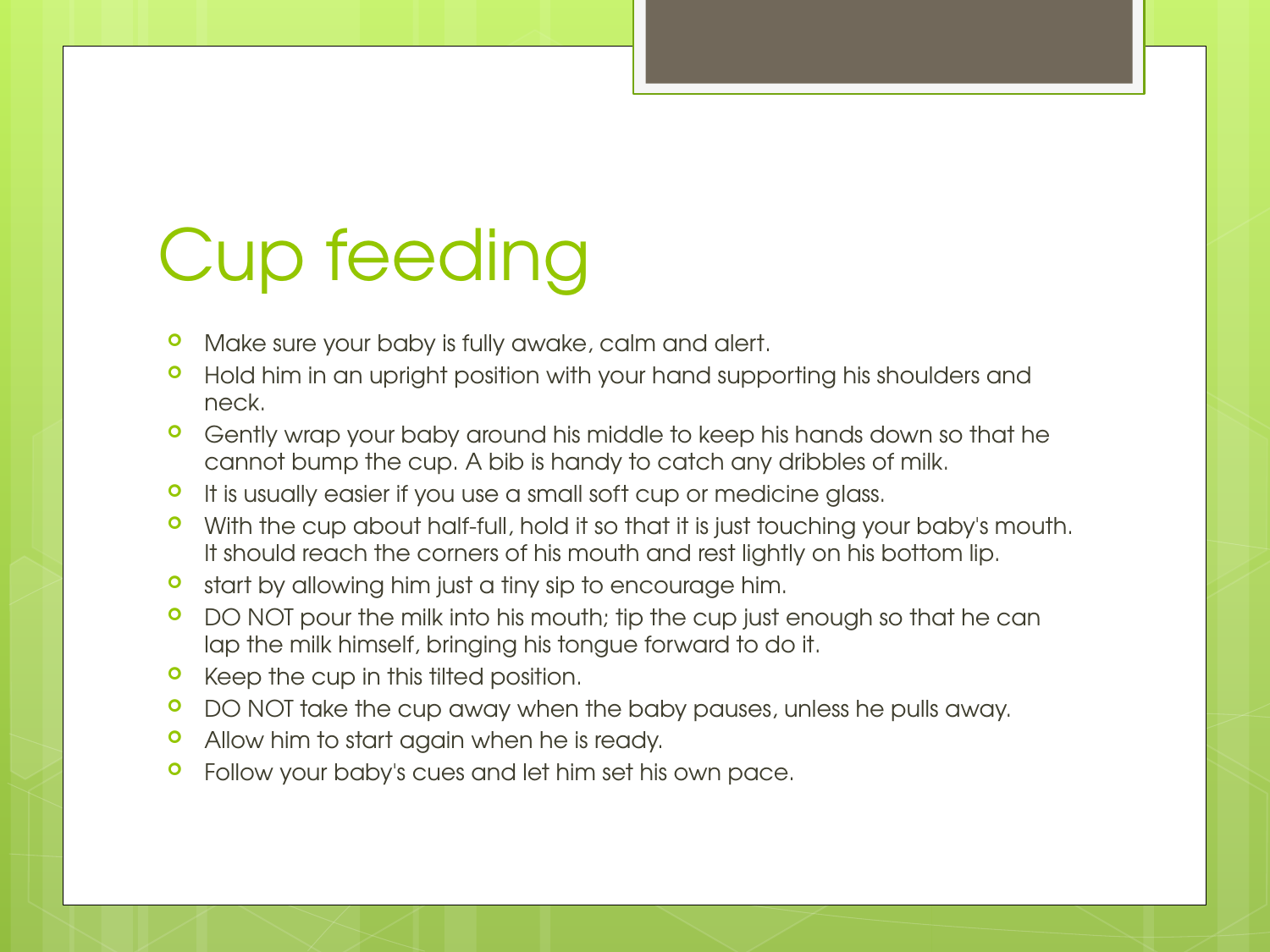

# Cup feeding
Make sure your baby is fully awake, calm and alert.
Hold him in an upright position with your hand supporting his shoulders and neck.
Gently wrap your baby around his middle to keep his hands down so that he cannot bump the cup. A bib is handy to catch any dribbles of milk.
It is usually easier if you use a small soft cup or medicine glass.
With the cup about half-full, hold it so that it is just touching your baby's mouth. It should reach the corners of his mouth and rest lightly on his bottom lip.
start by allowing him just a tiny sip to encourage him.
DO NOT pour the milk into his mouth; tip the cup just enough so that he can lap the milk himself, bringing his tongue forward to do it.
Keep the cup in this tilted position.
DO NOT take the cup away when the baby pauses, unless he pulls away.
Allow him to start again when he is ready.
Follow your baby's cues and let him set his own pace.